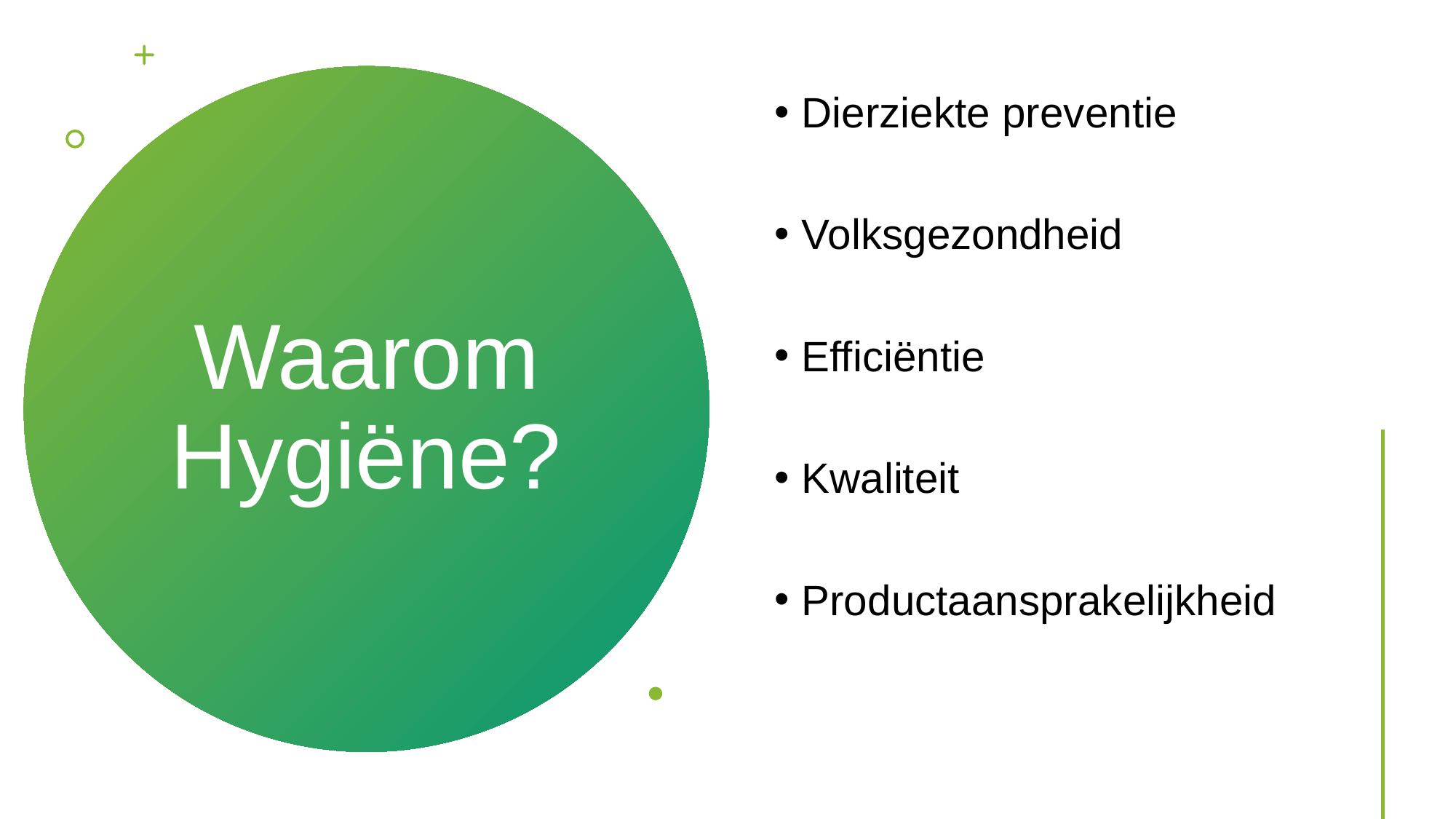

Dierziekte preventie

Volksgezondheid

Efficiëntie

Kwaliteit

Productaansprakelijkheid

# Waarom Hygiëne?